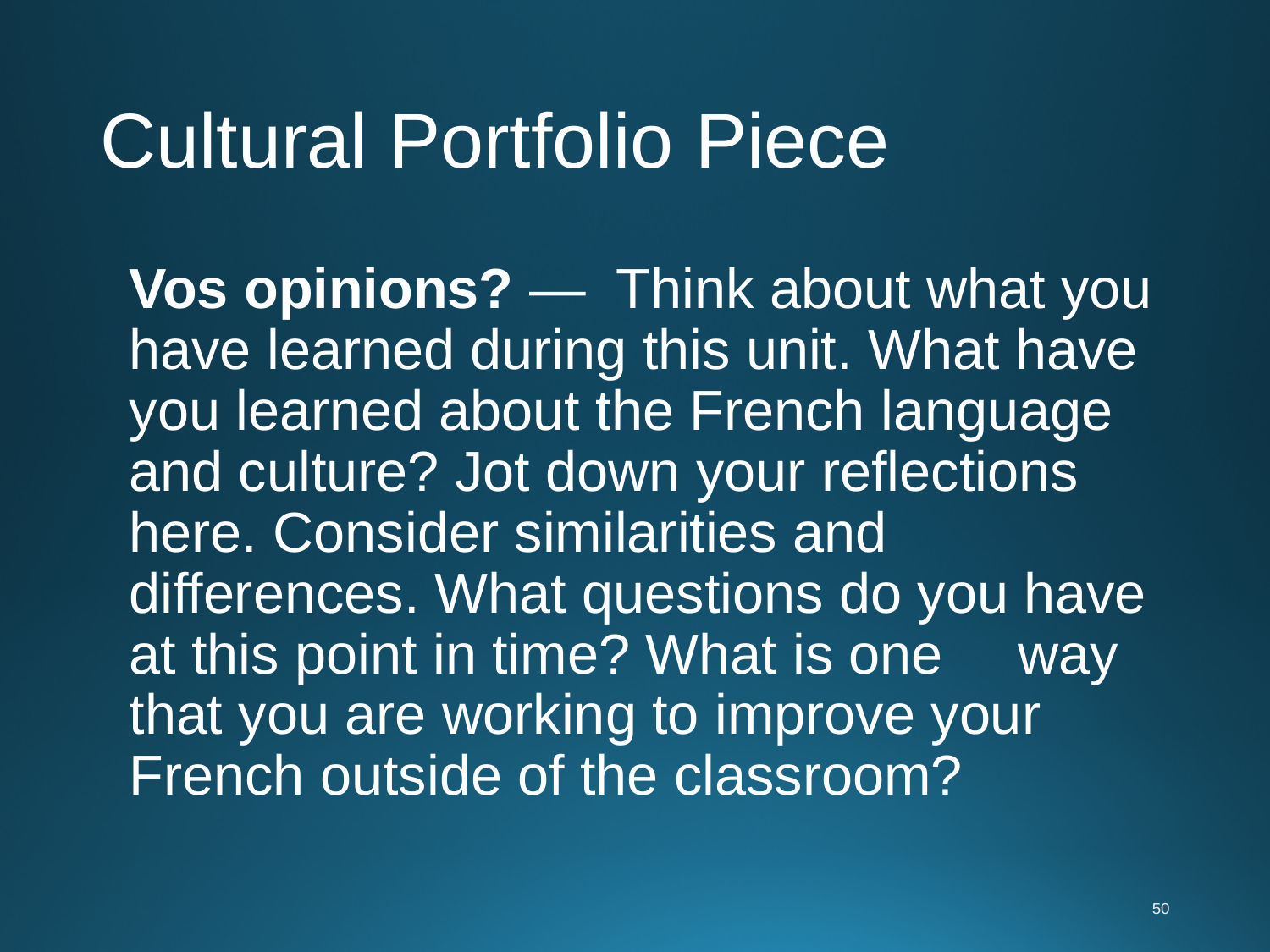

# Cultural Portfolio Piece
Vos opinions? —  Think about what you have learned during this unit. What have you learned about the French language and culture? Jot down your reflections here. Consider similarities and differences. What questions do you have at this point in time? What is one 	way that you are working to improve your French outside of the classroom?

50